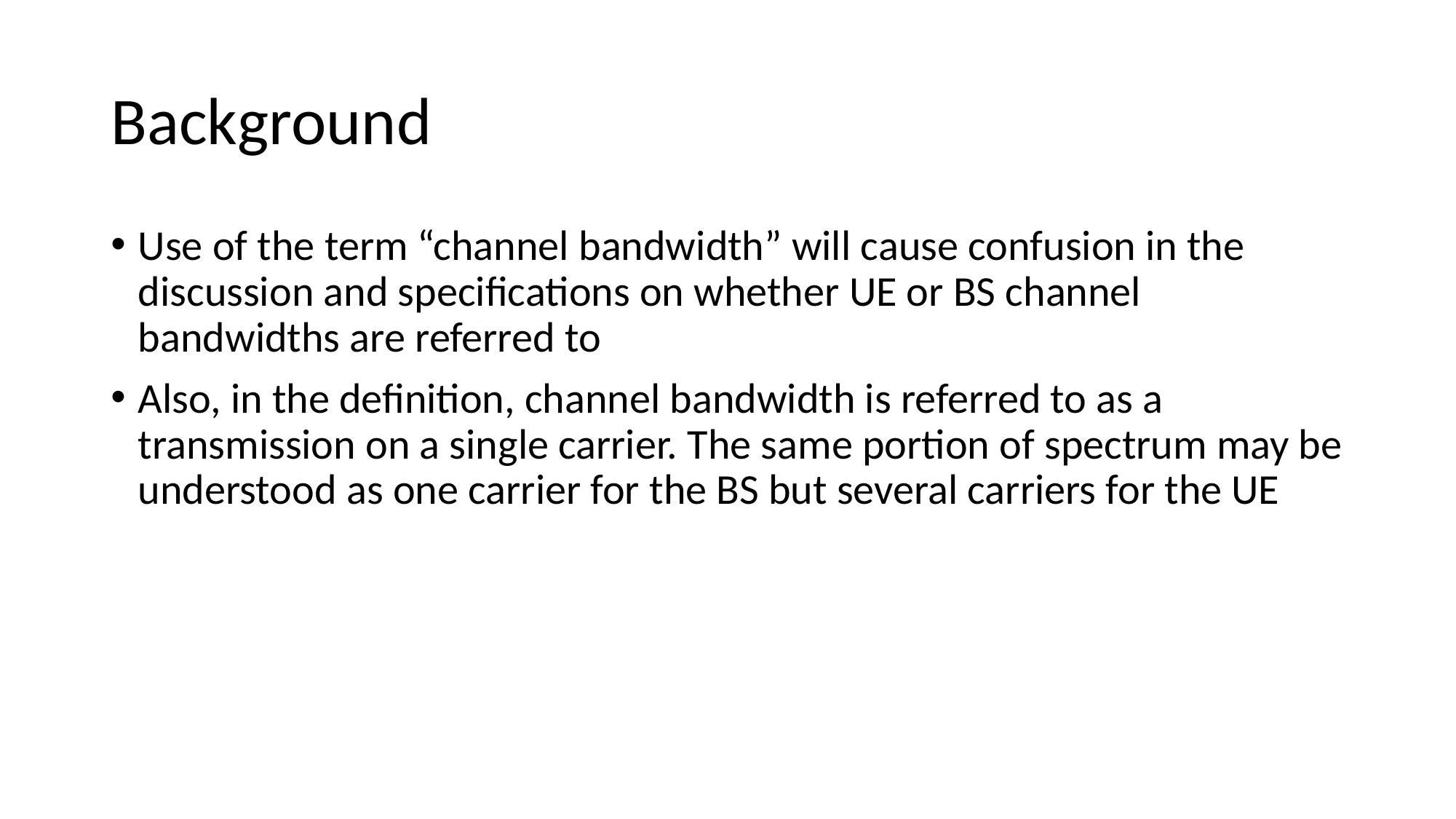

# Background
Use of the term “channel bandwidth” will cause confusion in the discussion and specifications on whether UE or BS channel bandwidths are referred to
Also, in the definition, channel bandwidth is referred to as a transmission on a single carrier. The same portion of spectrum may be understood as one carrier for the BS but several carriers for the UE